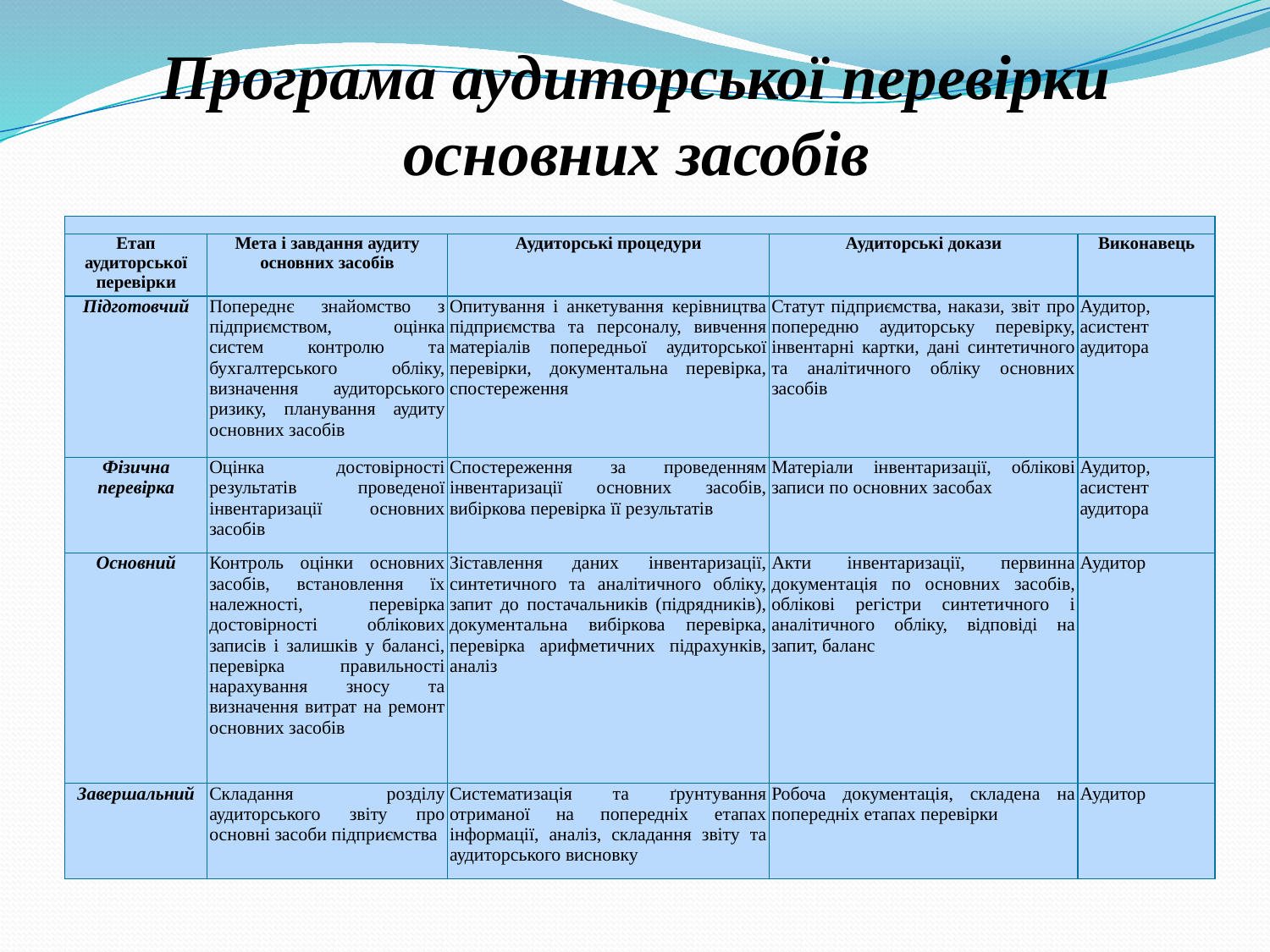

# Програма аудиторської перевірки основних засобів
|  |  |  |  |  |
| --- | --- | --- | --- | --- |
| Етап аудиторської перевірки | Мета і завдання аудиту основних засобів | Аудиторські процедури | Аудиторські докази | Виконавець |
| Підготовчий | Попереднє знайомство з підприємством, оцінка систем контролю та бухгалтерського обліку, визначення аудиторського ризику, планування аудиту основних засобів | Опитування і анкетування керівництва підприємства та персоналу, вивчення матеріалів попередньої аудиторської перевірки, документальна перевірка, спостереження | Статут підприємства, накази, звіт про попередню аудиторську перевірку, інвентарні картки, дані синтетичного та аналітичного обліку основних засобів | Аудитор, асистент аудитора |
| Фізична перевірка | Оцінка достовірності результатів проведеної інвентаризації основних засобів | Спостереження за проведенням інвентаризації основних засобів, вибіркова перевірка її результатів | Матеріали інвентаризації, облікові записи по основних засобах | Аудитор, асистент аудитора |
| Основний | Контроль оцінки основних засобів, встановлення їх належності, перевірка достовірності облікових записів і залишків у балансі, перевірка правильності нарахування зносу та визначення витрат на ремонт основних засобів | Зіставлення даних інвентаризації, синтетичного та аналітичного обліку, запит до постачальників (підрядників), документальна вибіркова перевірка, перевірка арифметичних підрахунків, аналіз | Акти інвентаризації, первинна документація по основних засобів, облікові регістри синтетичного і аналітичного обліку, відповіді на запит, баланс | Аудитор |
| Завершальний | Складання розділу аудиторського звіту про основні засоби підприємства | Систематизація та ґрунтування отриманої на попередніх етапах інформації, аналіз, складання звіту та аудиторського висновку | Робоча документація, складена на попередніх етапах перевірки | Аудитор |